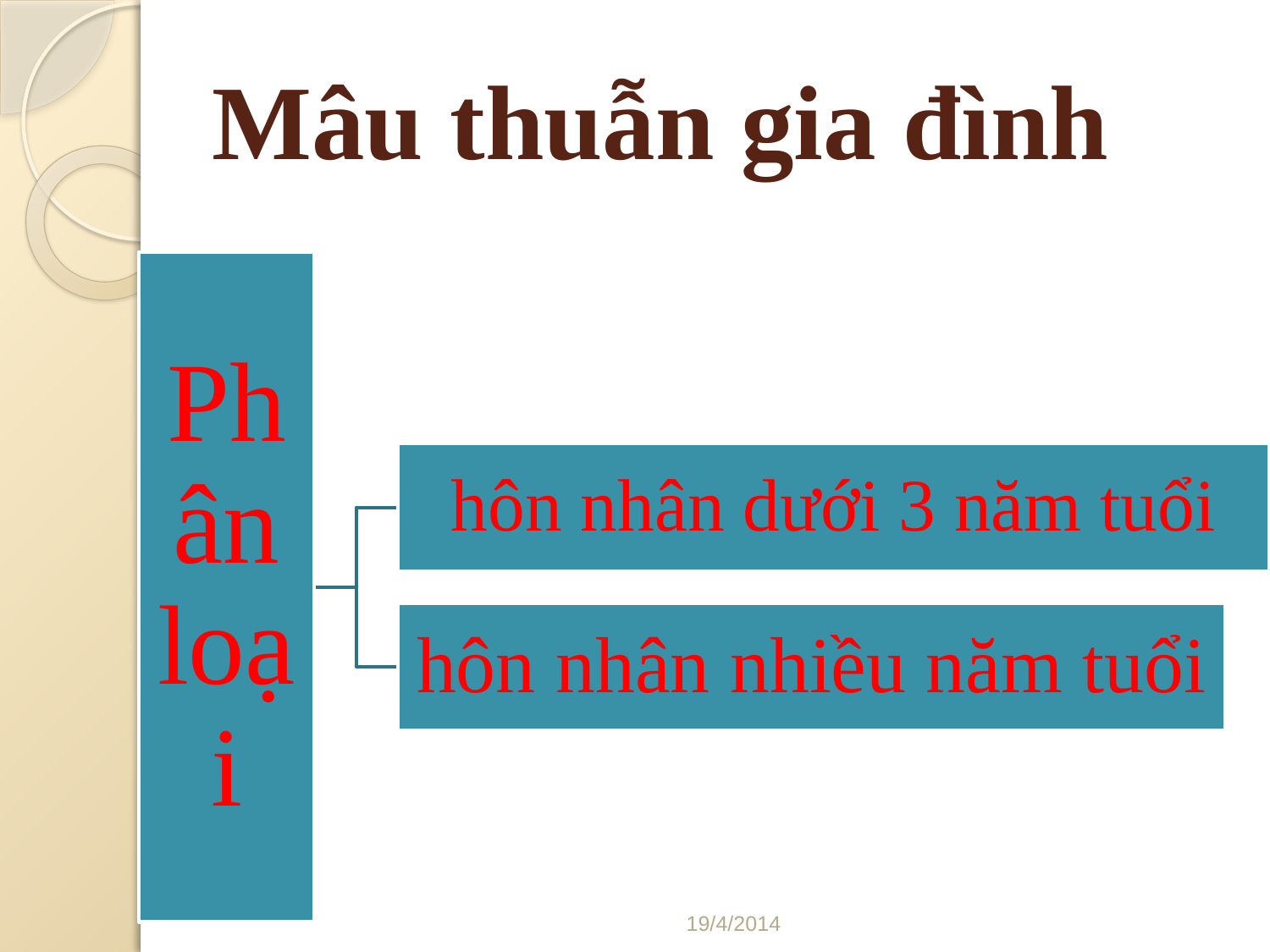

# Mâu thuẫn gia đình

Phân loại
hôn nhân dưới 3 năm tuổi
hôn nhân nhiều năm tuổi
19/4/2014